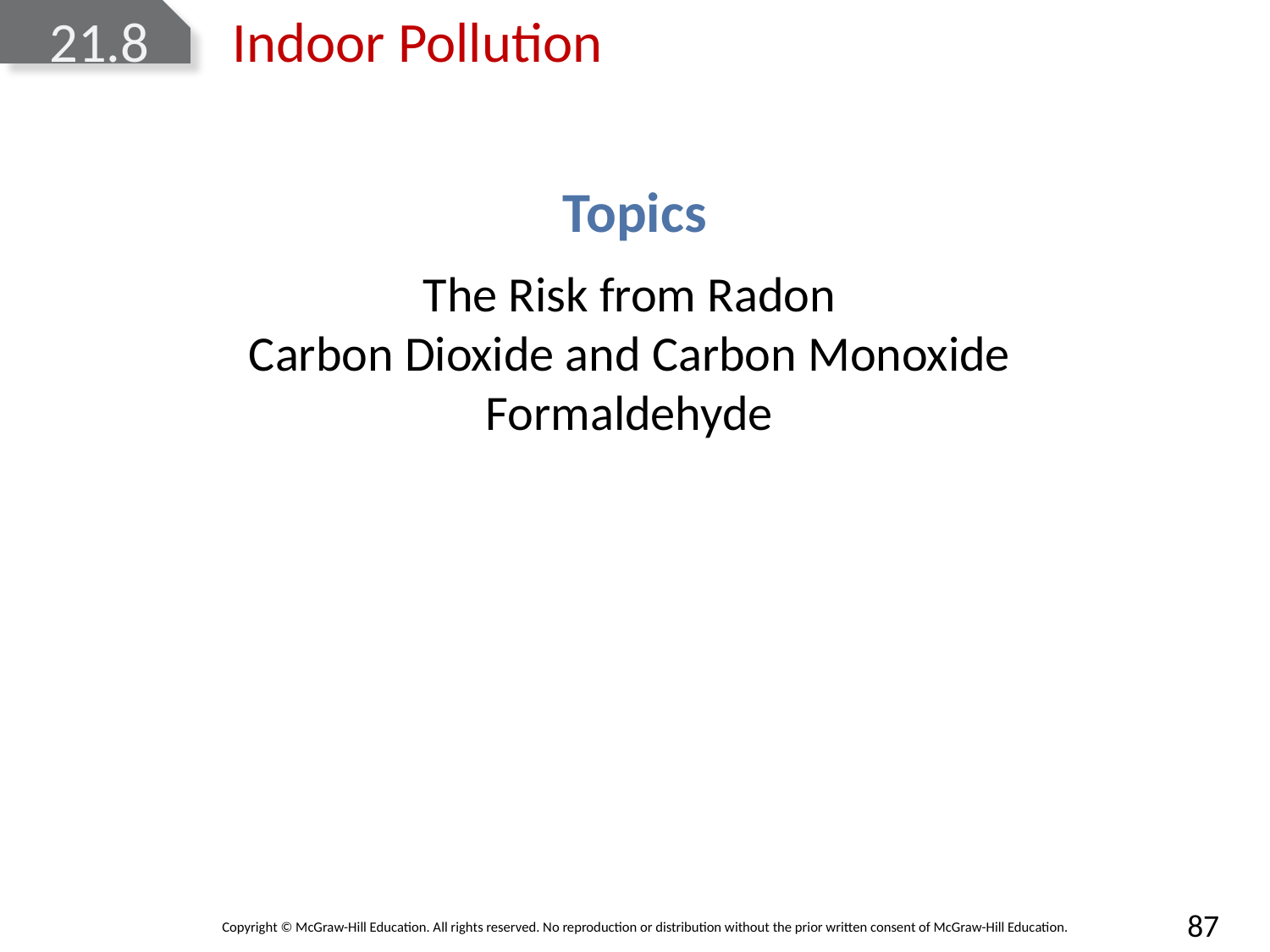

# 21.8 Indoor Pollution
Topics
The Risk from Radon
Carbon Dioxide and Carbon Monoxide
Formaldehyde